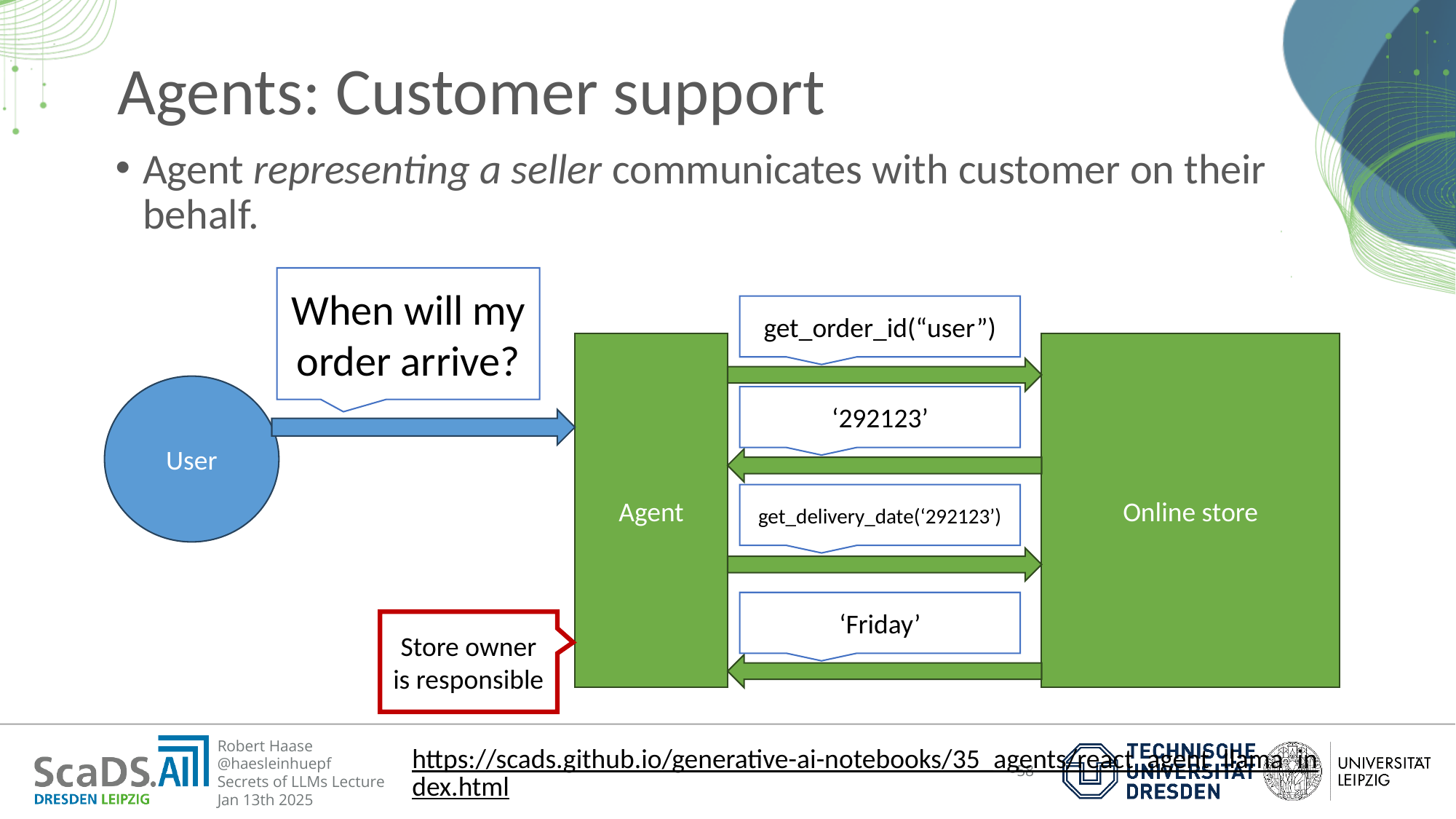

# Agents: Customer support
Agent representing a seller communicates with customer on their behalf.
When will my order arrive?
get_order_id(“user”)
Online store
Agent

User
‘292123’

get_delivery_date(‘292123’)

‘Friday’
Store owner is responsible

https://scads.github.io/generative-ai-notebooks/35_agents/react_agent_llama_index.html